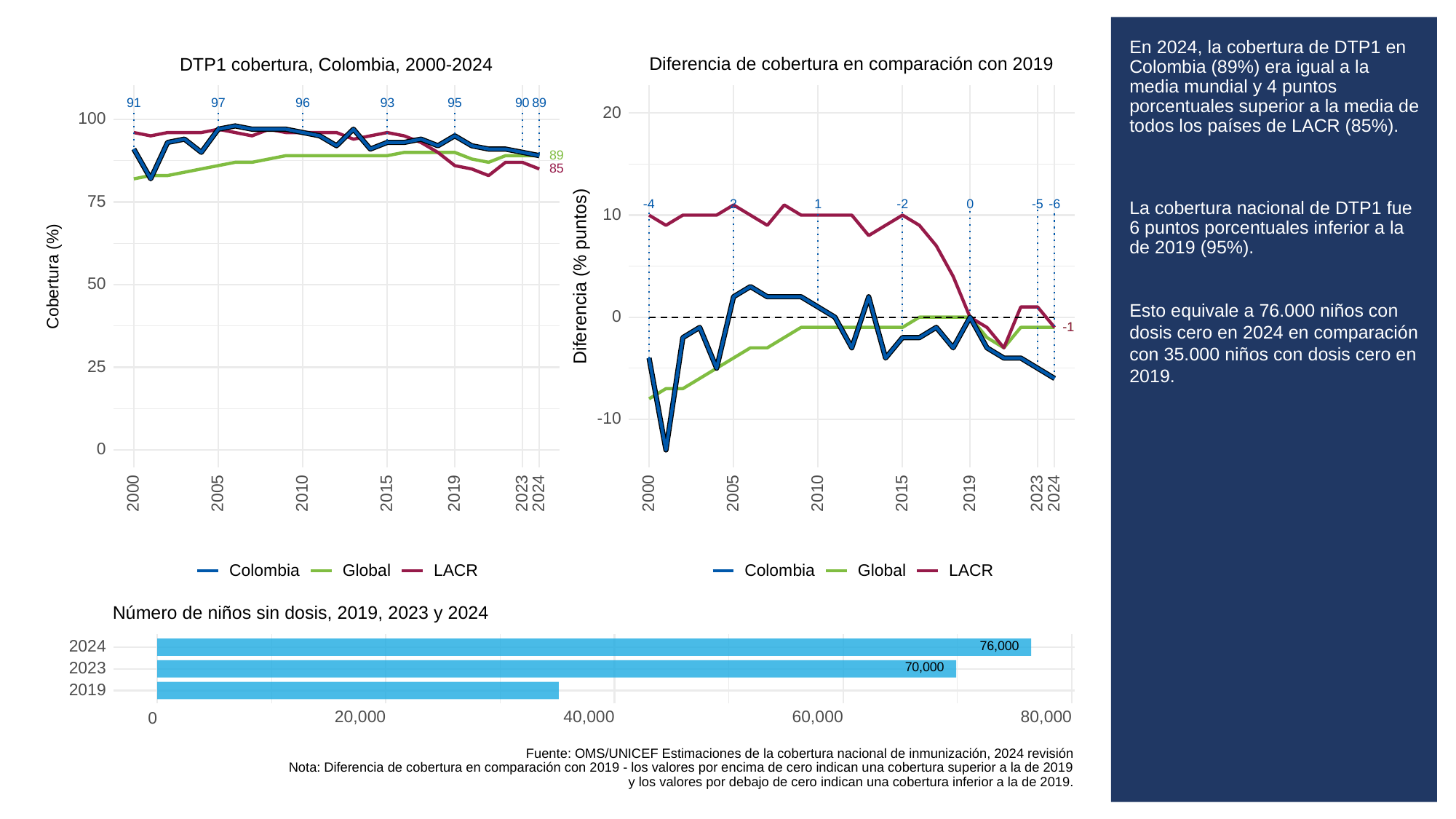

# En 2024, la cobertura de DTP1 en Colombia (89%) era igual a la media mundial y 4 puntos porcentuales superior a la media de todos los países de LACR (85%).

La cobertura nacional de DTP1 fue 6 puntos porcentuales inferior a la de 2019 (95%).

Esto equivale a 76.000 niños con dosis cero en 2024 en comparación con 35.000 niños con dosis cero en 2019.

Diferencia de cobertura en comparación con 2019
DTP1 cobertura, Colombia, 2000-2024

93
91
97
96
95
90
89
20

100

89

85
75
0
-6
2
1
-2
-5
-4

10

Diferencia (% puntos)
Cobertura (%)
50

0

-1
-1

25

-10

0

2023
2023
2000
2005
2010
2015
2019
2024
2000
2005
2010
2015
2019
2024
Colombia
Global
LACR
Colombia
Global
LACR

Número de niños sin dosis, 2019, 2023 y 2024

76,000
2024

70,000
2023

2019

20,000
40,000
60,000
80,000
0
Fuente: OMS/UNICEF Estimaciones de la cobertura nacional de inmunización, 2024 revisión
Nota: Diferencia de cobertura en comparación con 2019 - los valores por encima de cero indican una cobertura superior a la de 2019
y los valores por debajo de cero indican una cobertura inferior a la de 2019.